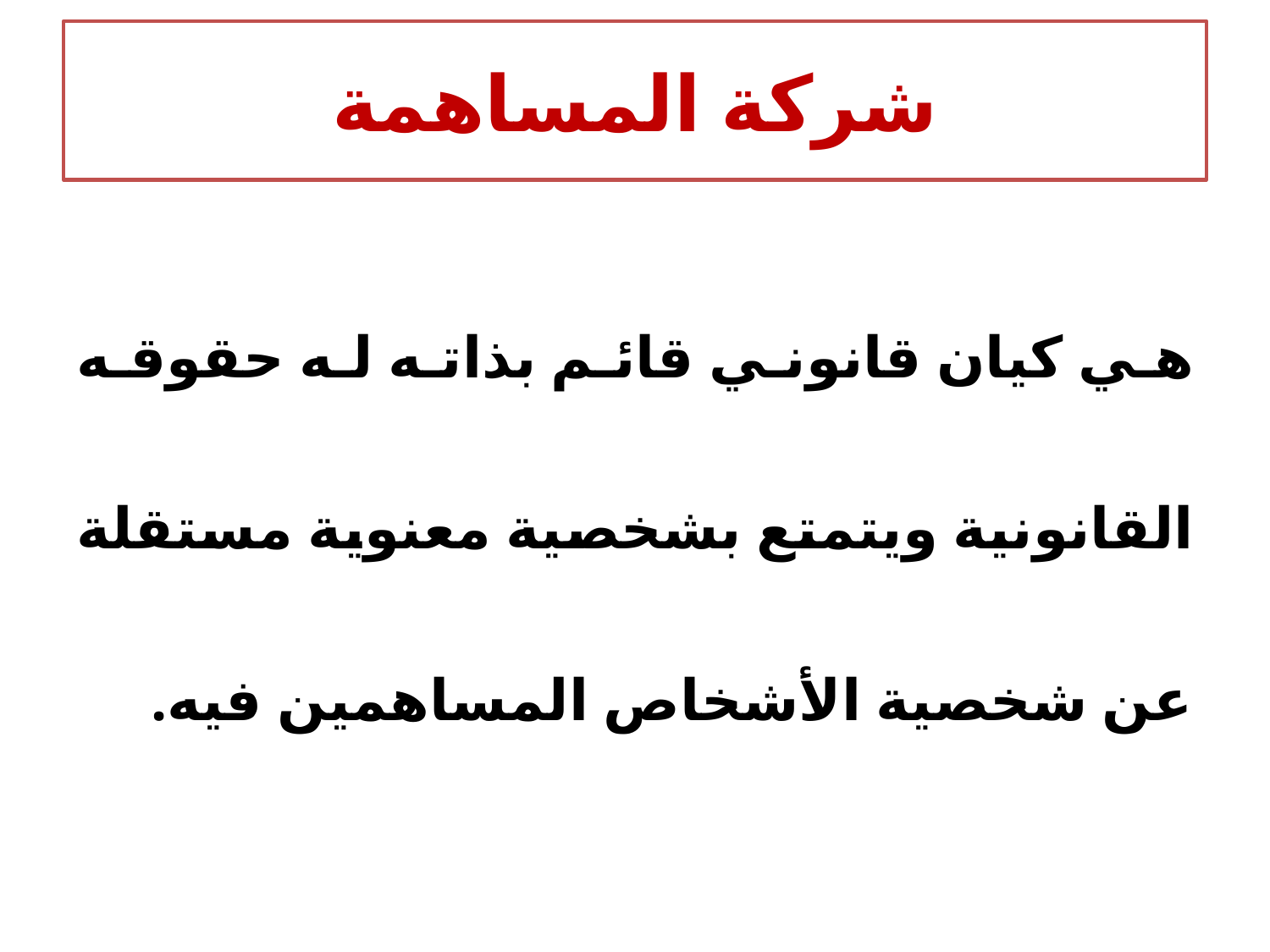

# شركة المساهمة
هي كيان قانوني قائم بذاته له حقوقه القانونية ويتمتع بشخصية معنوية مستقلة عن شخصية الأشخاص المساهمين فيه.